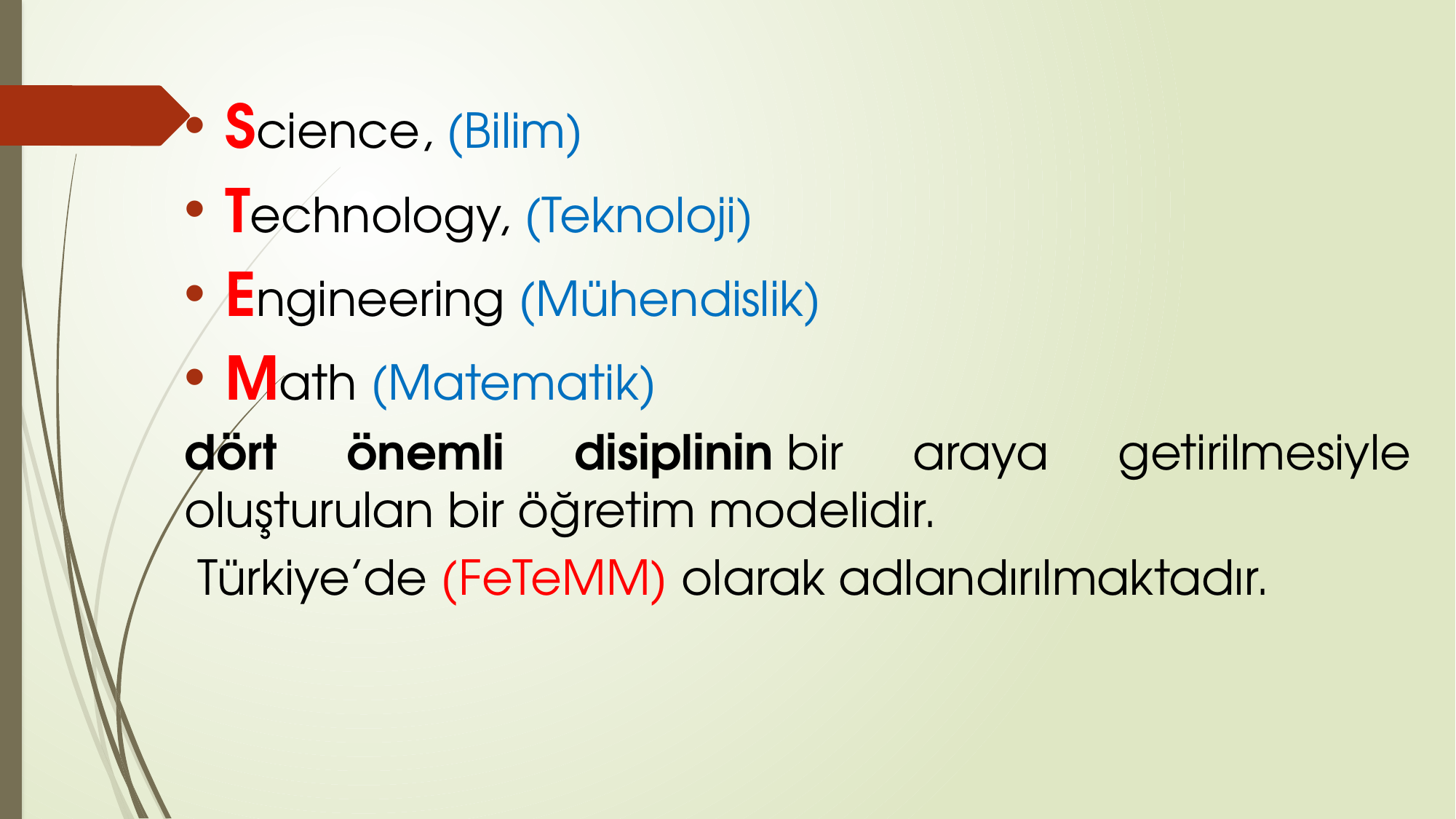

Science, (Bilim)
Technology, (Teknoloji)
Engineering (Mühendislik)
Math (Matematik)
dört önemli disiplinin bir araya getirilmesiyle oluşturulan bir öğretim modelidir.
 Türkiye’de (FeTeMM) olarak adlandırılmaktadır.